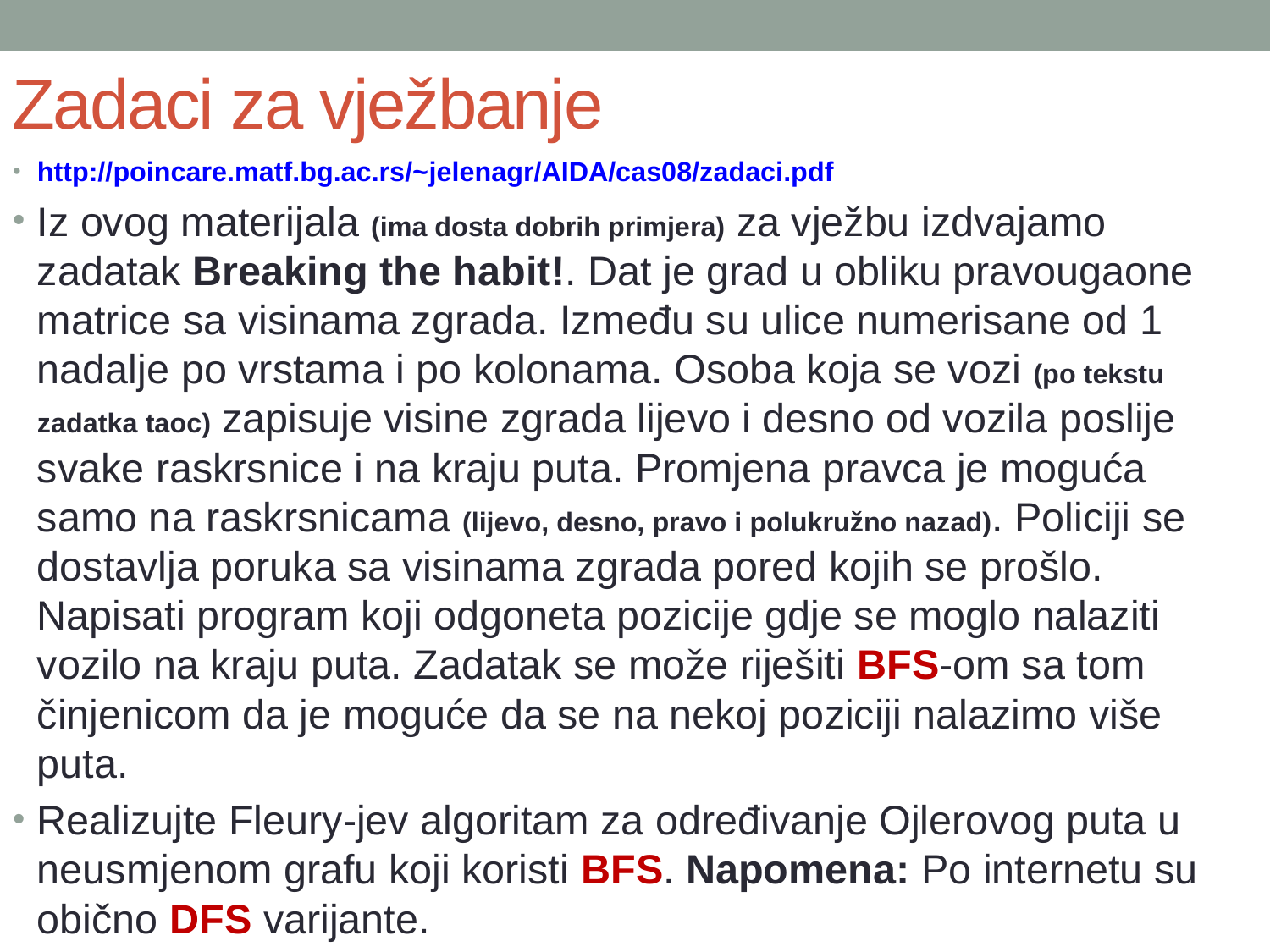

# Zadaci za vježbanje
http://poincare.matf.bg.ac.rs/~jelenagr/AIDA/cas08/zadaci.pdf
Iz ovog materijala (ima dosta dobrih primjera) za vježbu izdvajamo zadatak Breaking the habit!. Dat je grad u obliku pravougaone matrice sa visinama zgrada. Između su ulice numerisane od 1 nadalje po vrstama i po kolonama. Osoba koja se vozi (po tekstu zadatka taoc) zapisuje visine zgrada lijevo i desno od vozila poslije svake raskrsnice i na kraju puta. Promjena pravca je moguća samo na raskrsnicama (lijevo, desno, pravo i polukružno nazad). Policiji se dostavlja poruka sa visinama zgrada pored kojih se prošlo. Napisati program koji odgoneta pozicije gdje se moglo nalaziti vozilo na kraju puta. Zadatak se može riješiti BFS-om sa tom činjenicom da je moguće da se na nekoj poziciji nalazimo više puta.
Realizujte Fleury-jev algoritam za određivanje Ojlerovog puta u neusmjenom grafu koji koristi BFS. Napomena: Po internetu su obično DFS varijante.